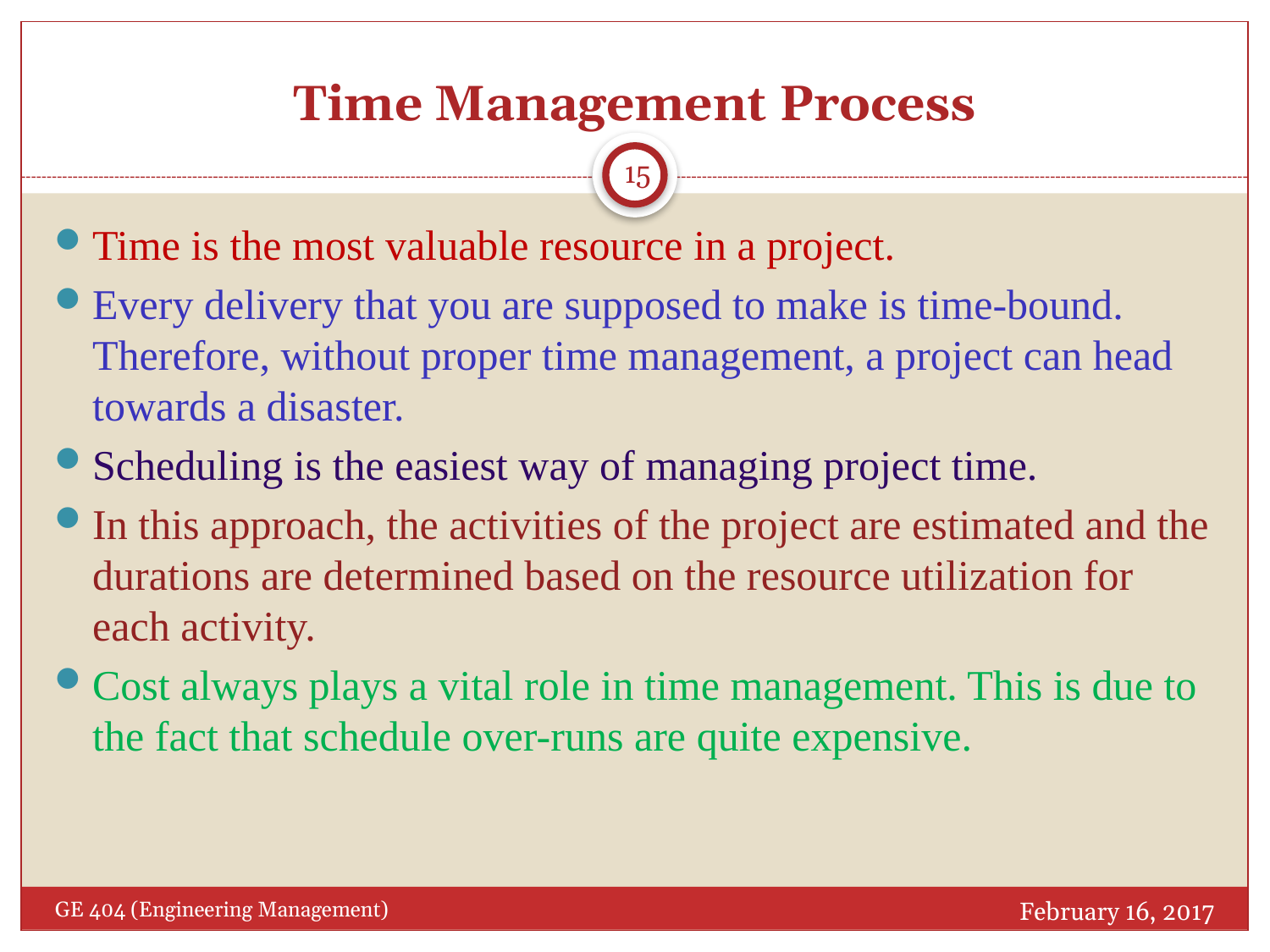

# Time Management Process
15
Time is the most valuable resource in a project.
Every delivery that you are supposed to make is time-bound. Therefore, without proper time management, a project can head towards a disaster.
Scheduling is the easiest way of managing project time.
In this approach, the activities of the project are estimated and the durations are determined based on the resource utilization for each activity.
Cost always plays a vital role in time management. This is due to the fact that schedule over-runs are quite expensive.
February 16, 2017
GE 404 (Engineering Management)